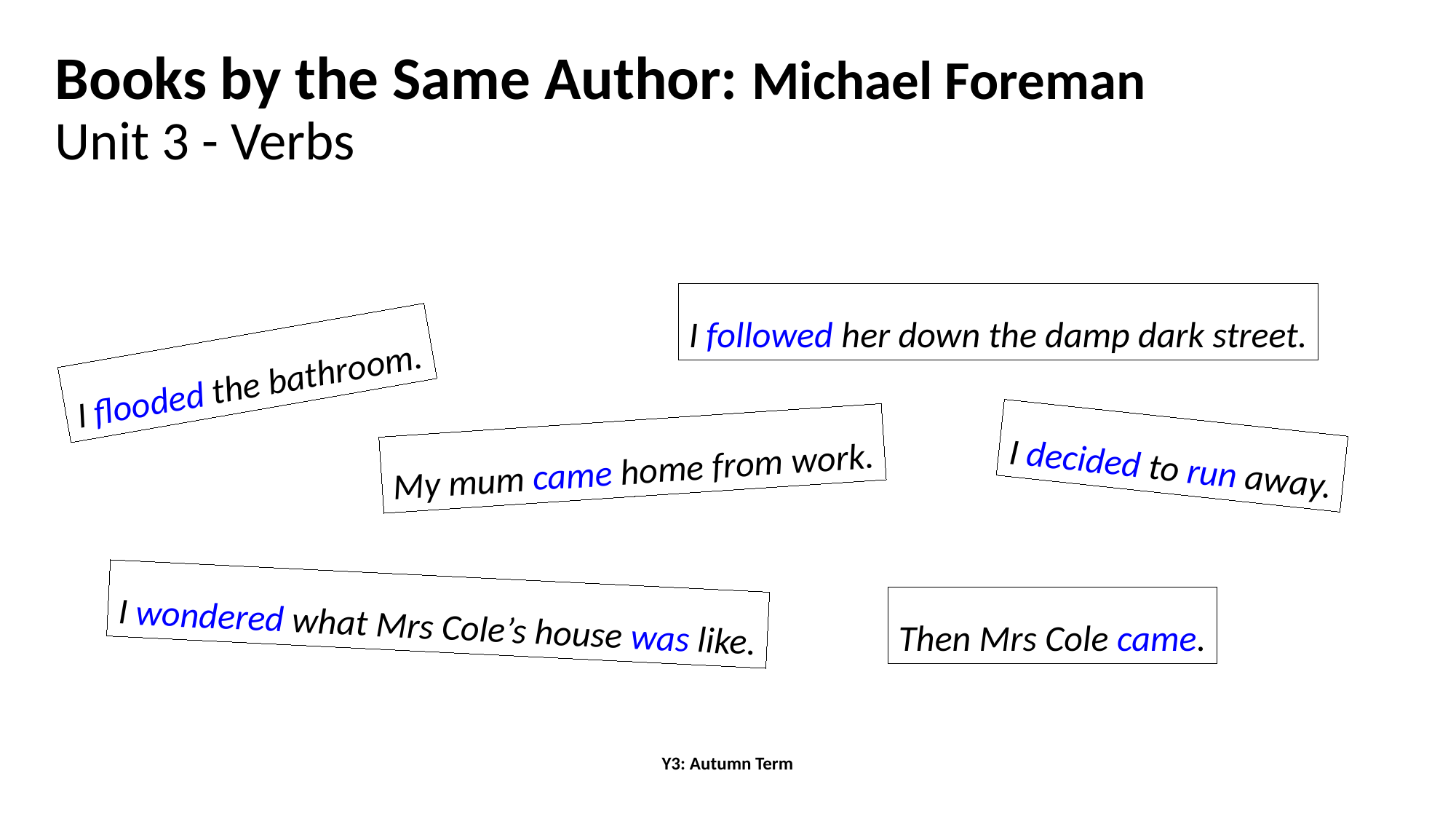

Books by the Same Author: Michael Foreman
Unit 3 - Verbs
I followed her down the damp dark street.
I flooded the bathroom.
I decided to run away.
My mum came home from work.
I wondered what Mrs Cole’s house was like.
Then Mrs Cole came.
Y3: Autumn Term